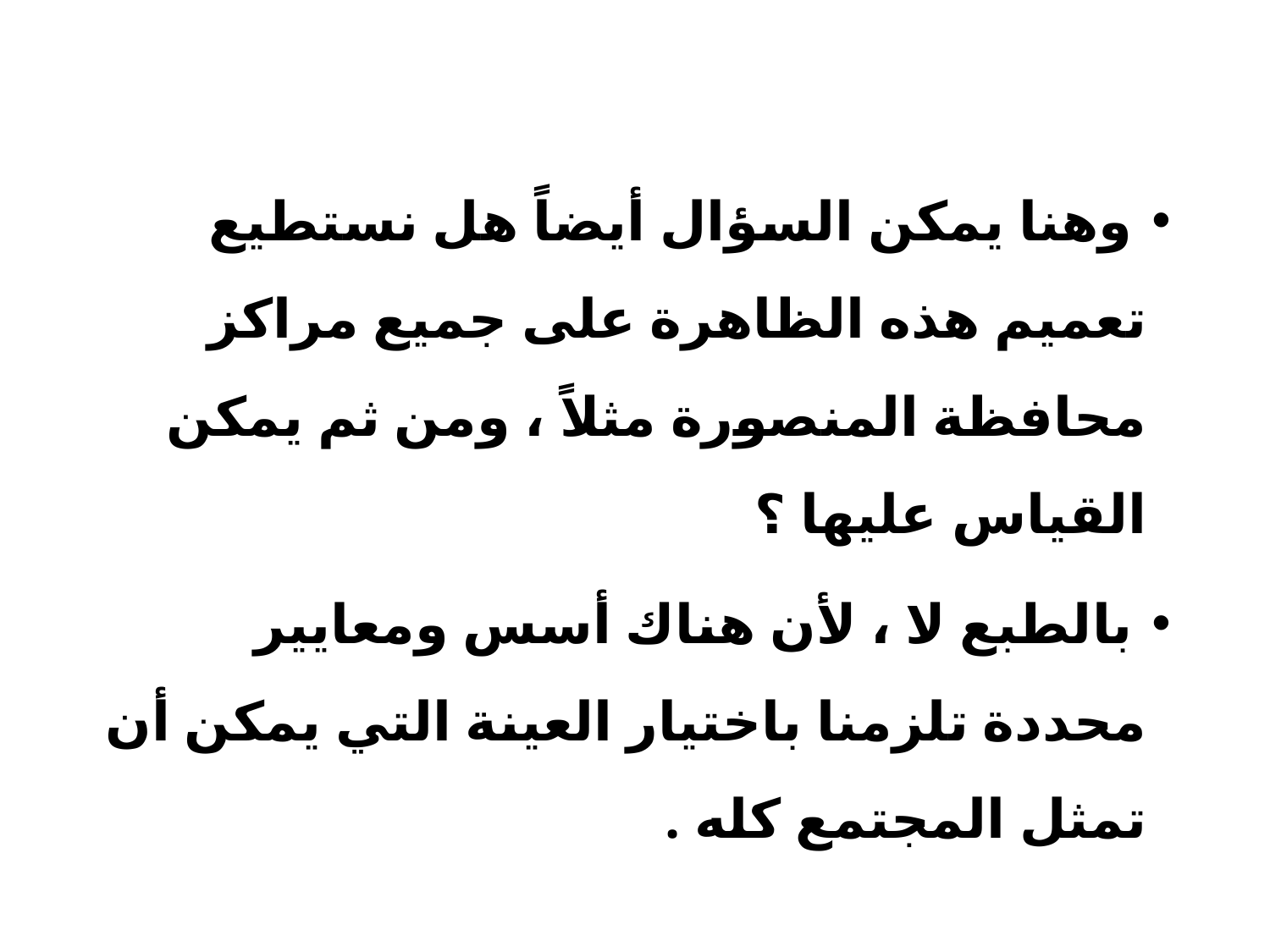

وهنا يمكن السؤال أيضاً هل نستطيع تعميم هذه الظاهرة على جميع مراكز محافظة المنصورة مثلاً ، ومن ثم يمكن القياس عليها ؟
 بالطبع لا ، لأن هناك أسس ومعايير محددة تلزمنا باختيار العينة التي يمكن أن تمثل المجتمع كله .